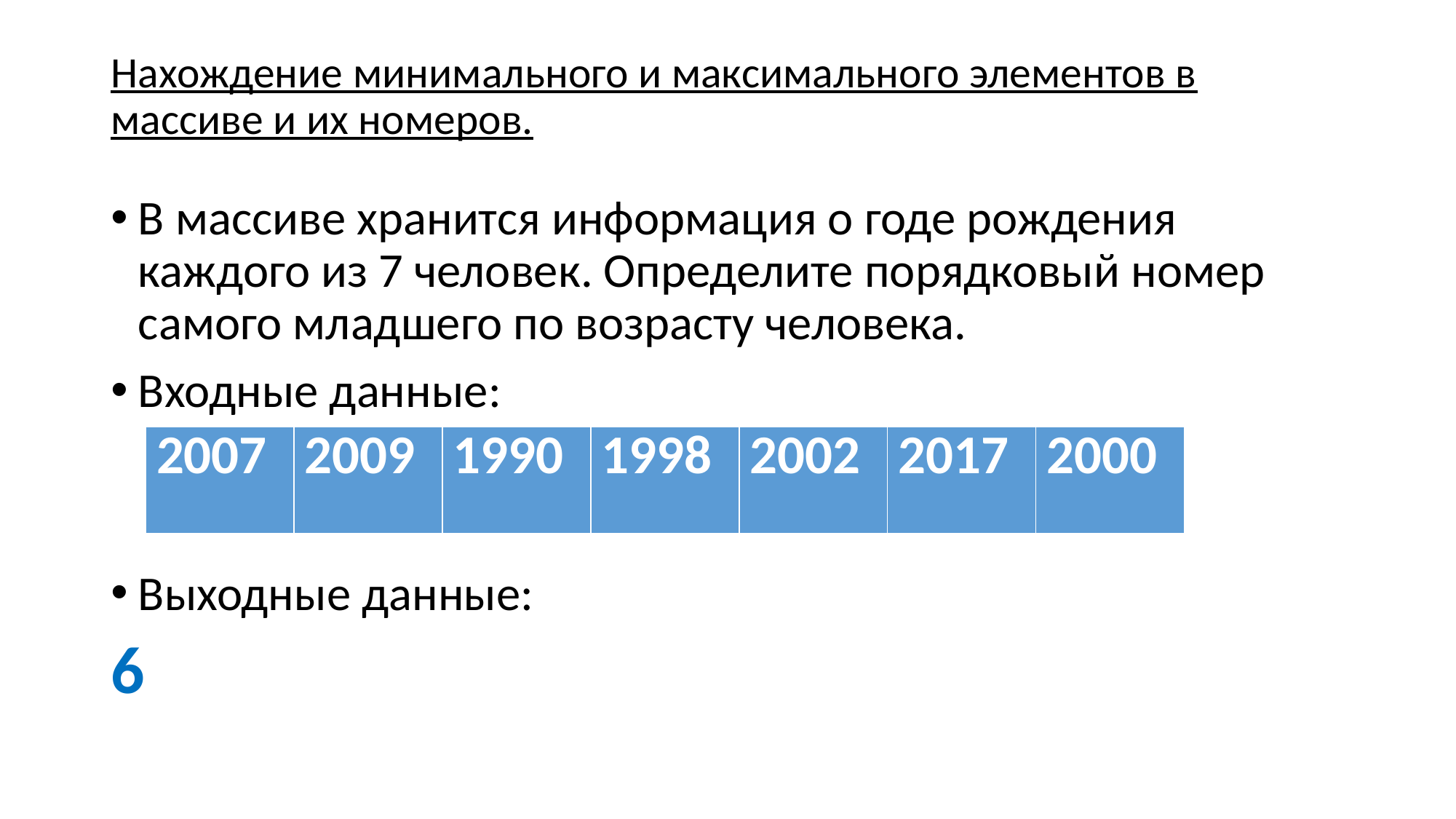

# Нахождение минимального и максимального элементов в массиве и их номеров.
В массиве хранится информация о годе рождения каждого из 7 человек. Определите порядковый номер самого младшего по возрасту человека.
Входные данные:

Выходные данные:
6

| 2007 | 2009 | 1990 | 1998 | 2002 | 2017 | 2000 |
| --- | --- | --- | --- | --- | --- | --- |